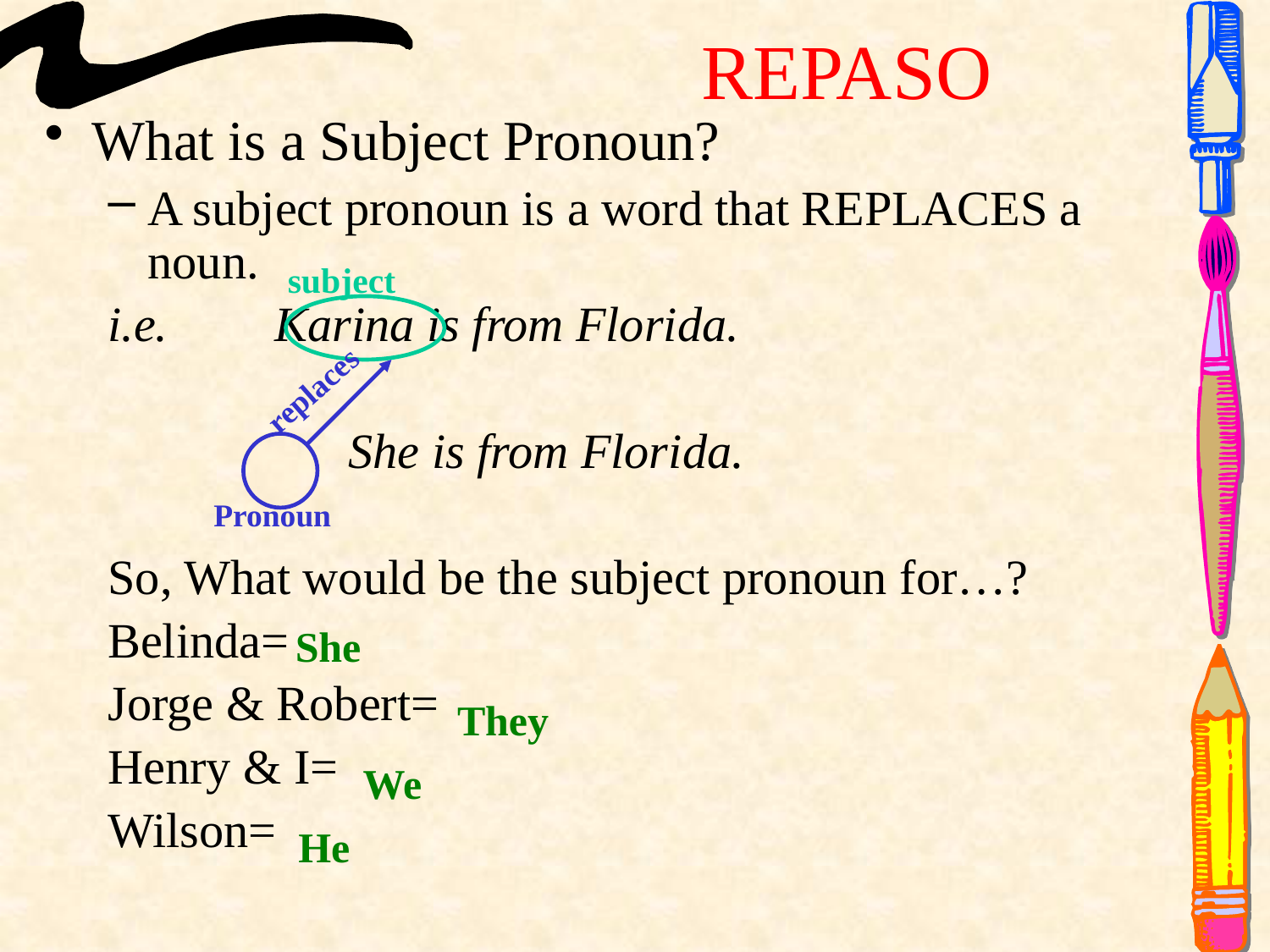

# REPASO
What is a Subject Pronoun?
A subject pronoun is a word that REPLACES a noun.
i.e. 	Karina is from Florida.

		      She is from Florida.

So, What would be the subject pronoun for…?
Belinda=
Jorge & Robert=
Henry & I=
Wilson=
subject

replaces

Pronoun
She
They
We
He